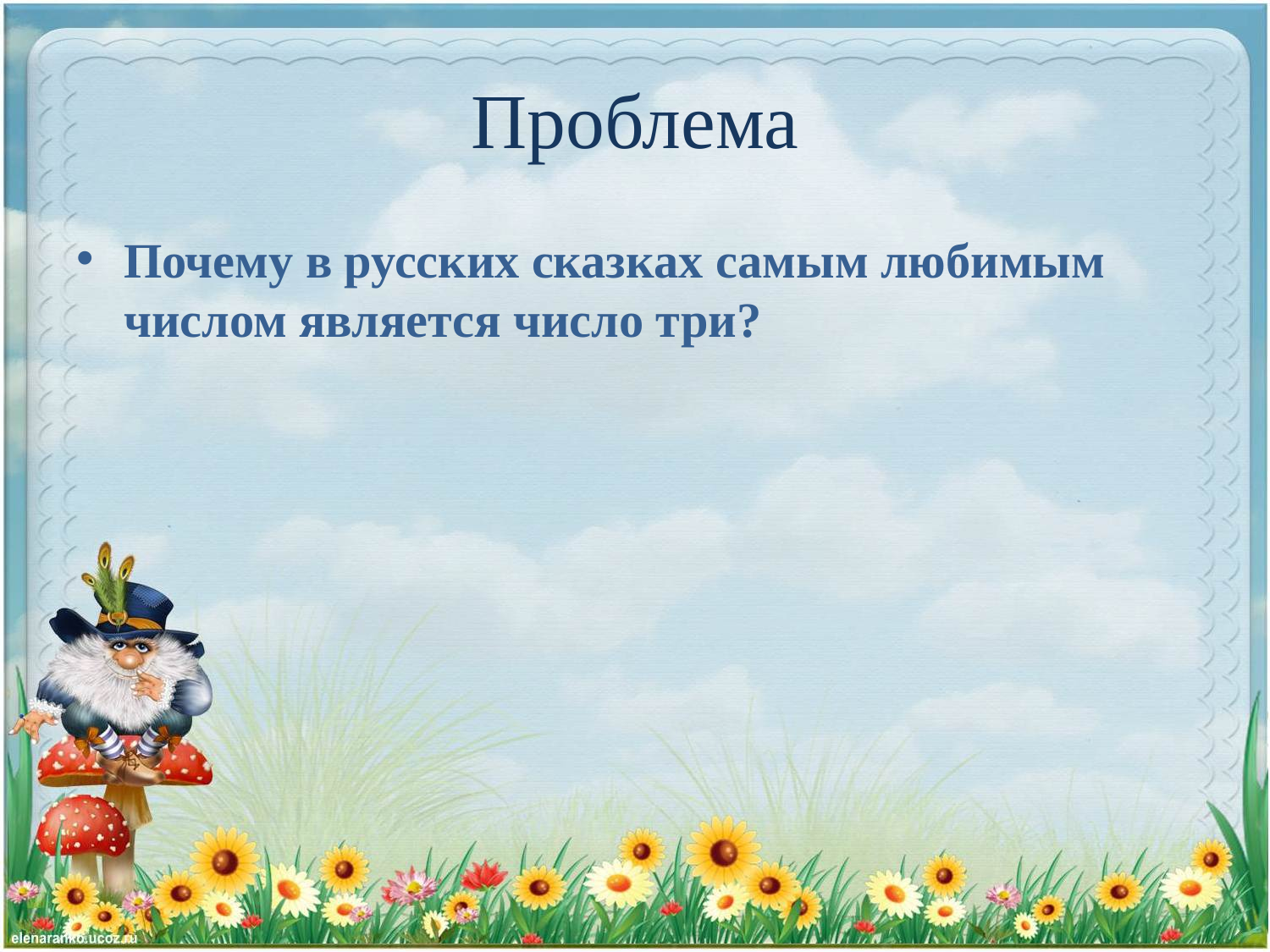

# Проблема
Почему в русских сказках самым любимым числом является число три?